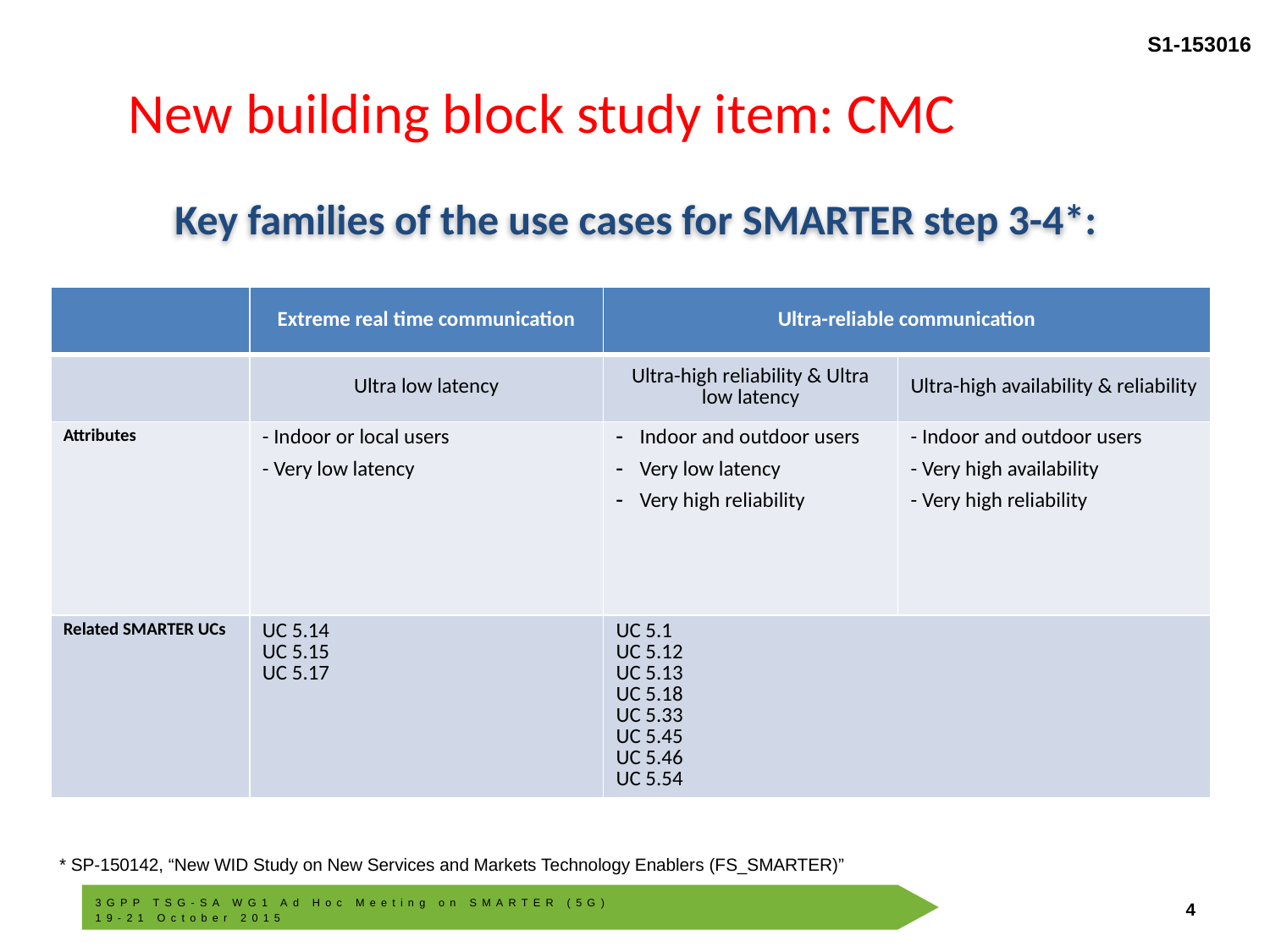

# New building block study item: CMC
Key families of the use cases for SMARTER step 3-4*:
|  | Extreme real time communication | Ultra-reliable communication |  |
| --- | --- | --- | --- |
|  | Ultra low latency | Ultra-high reliability & Ultra low latency | Ultra-high availability & reliability |
| Attributes | - Indoor or local users - Very low latency | Indoor and outdoor users Very low latency Very high reliability | - Indoor and outdoor users - Very high availability - Very high reliability |
| Related SMARTER UCs | UC 5.14 UC 5.15 UC 5.17 | UC 5.1 UC 5.12 UC 5.13 UC 5.18 UC 5.33 UC 5.45 UC 5.46 UC 5.54 |  |
* SP-150142, “New WID Study on New Services and Markets Technology Enablers (FS_SMARTER)”